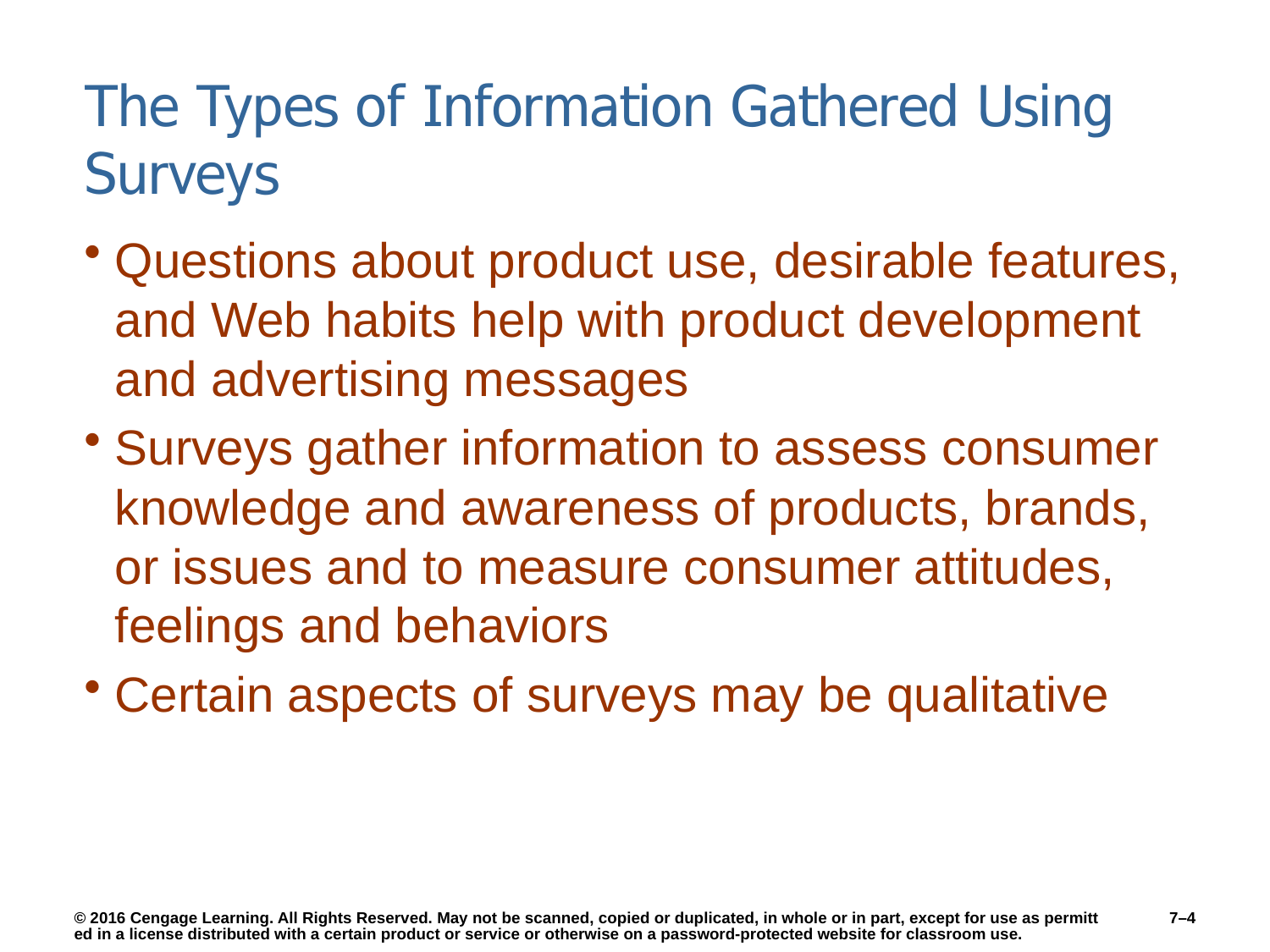

# The Types of Information Gathered Using Surveys
Questions about product use, desirable features, and Web habits help with product development and advertising messages
Surveys gather information to assess consumer knowledge and awareness of products, brands, or issues and to measure consumer attitudes, feelings and behaviors
Certain aspects of surveys may be qualitative

7–4
© 2016 Cengage Learning. All Rights Reserved. May not be scanned, copied or duplicated, in whole or in part, except for use as permitted in a license distributed with a certain product or service or otherwise on a password-protected website for classroom use.